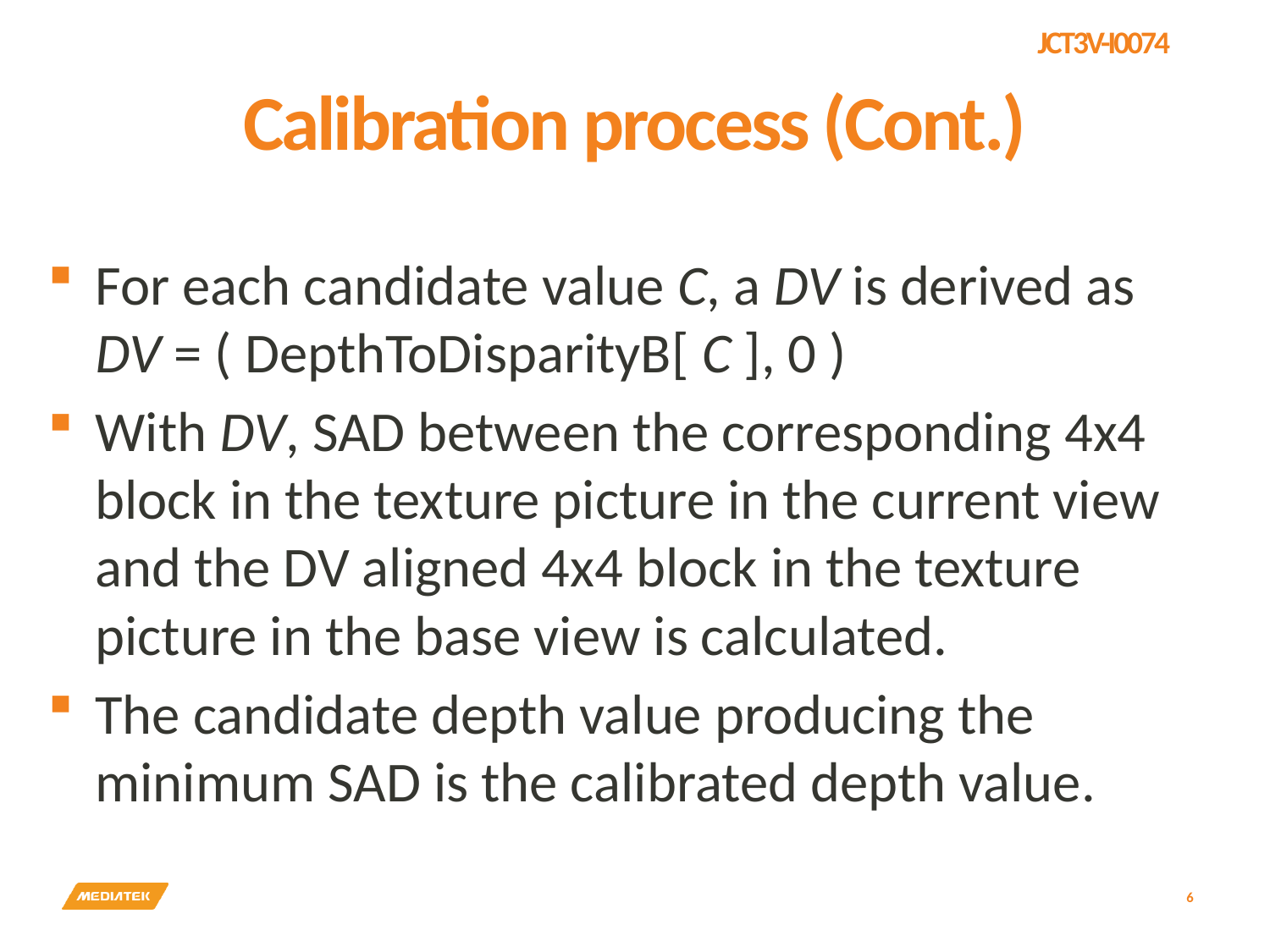

# Calibration process (Cont.)
For each candidate value C, a DV is derived as DV = ( DepthToDisparityB[ C ], 0 )
With DV, SAD between the corresponding 4x4 block in the texture picture in the current view and the DV aligned 4x4 block in the texture picture in the base view is calculated.
The candidate depth value producing the minimum SAD is the calibrated depth value.
6